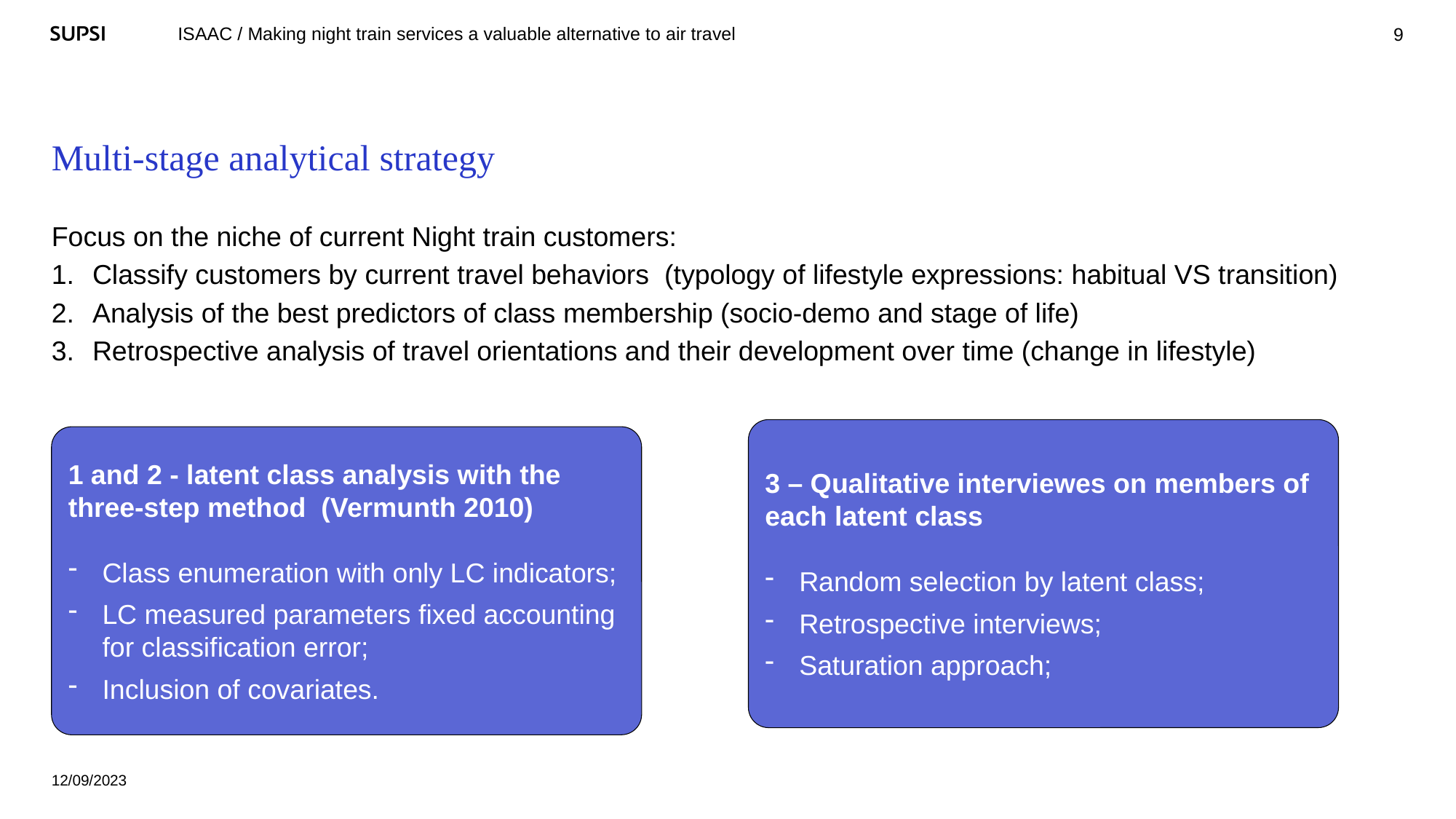

9
# Multi-stage analytical strategy
Focus on the niche of current Night train customers:
Classify customers by current travel behaviors  (typology of lifestyle expressions: habitual VS transition)
Analysis of the best predictors of class membership (socio-demo and stage of life)
Retrospective analysis of travel orientations and their development over time (change in lifestyle)

3 – Qualitative interviewes on members of each latent class

Random selection by latent class;
Retrospective interviews;
Saturation approach;
1 and 2 - latent class analysis with the three-step method  (Vermunth 2010)

Class enumeration with only LC indicators;
LC measured parameters fixed accounting for classification error;
Inclusion of covariates.
12/09/2023